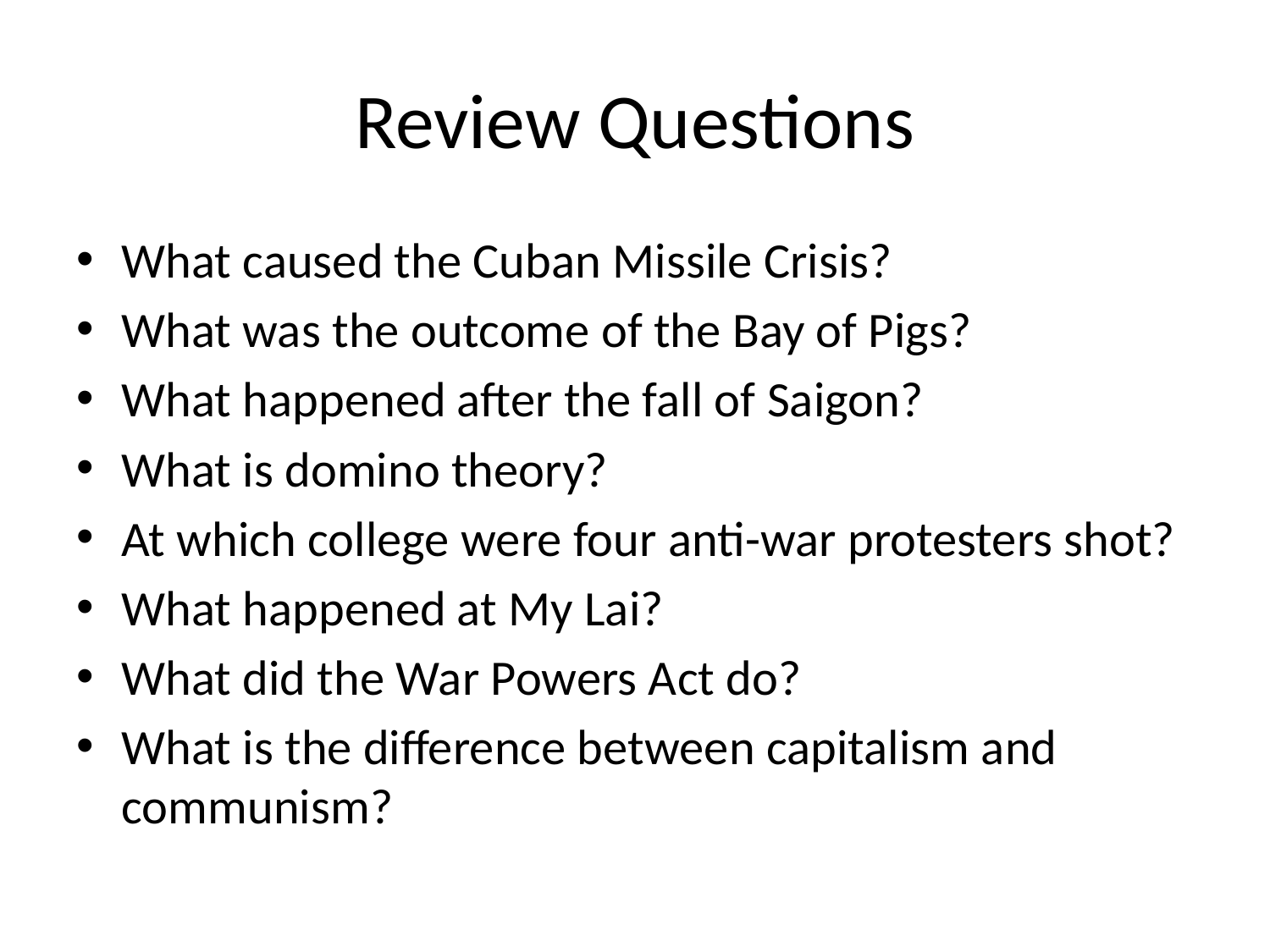

# Review Questions
What caused the Cuban Missile Crisis?
What was the outcome of the Bay of Pigs?
What happened after the fall of Saigon?
What is domino theory?
At which college were four anti-war protesters shot?
What happened at My Lai?
What did the War Powers Act do?
What is the difference between capitalism and communism?